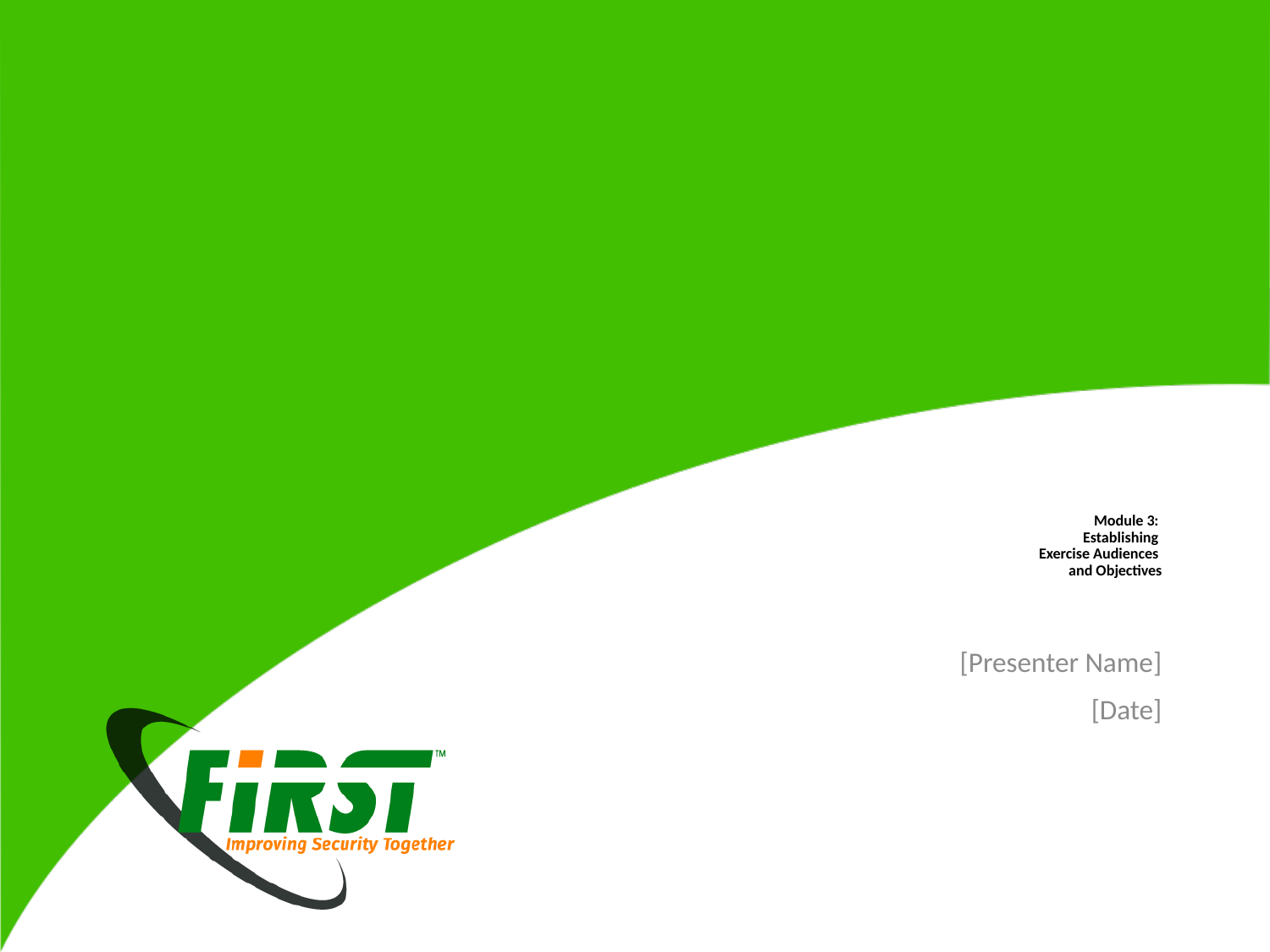

# Module 3: Establishing Exercise Audiences and Objectives
[Presenter Name]
[Date]